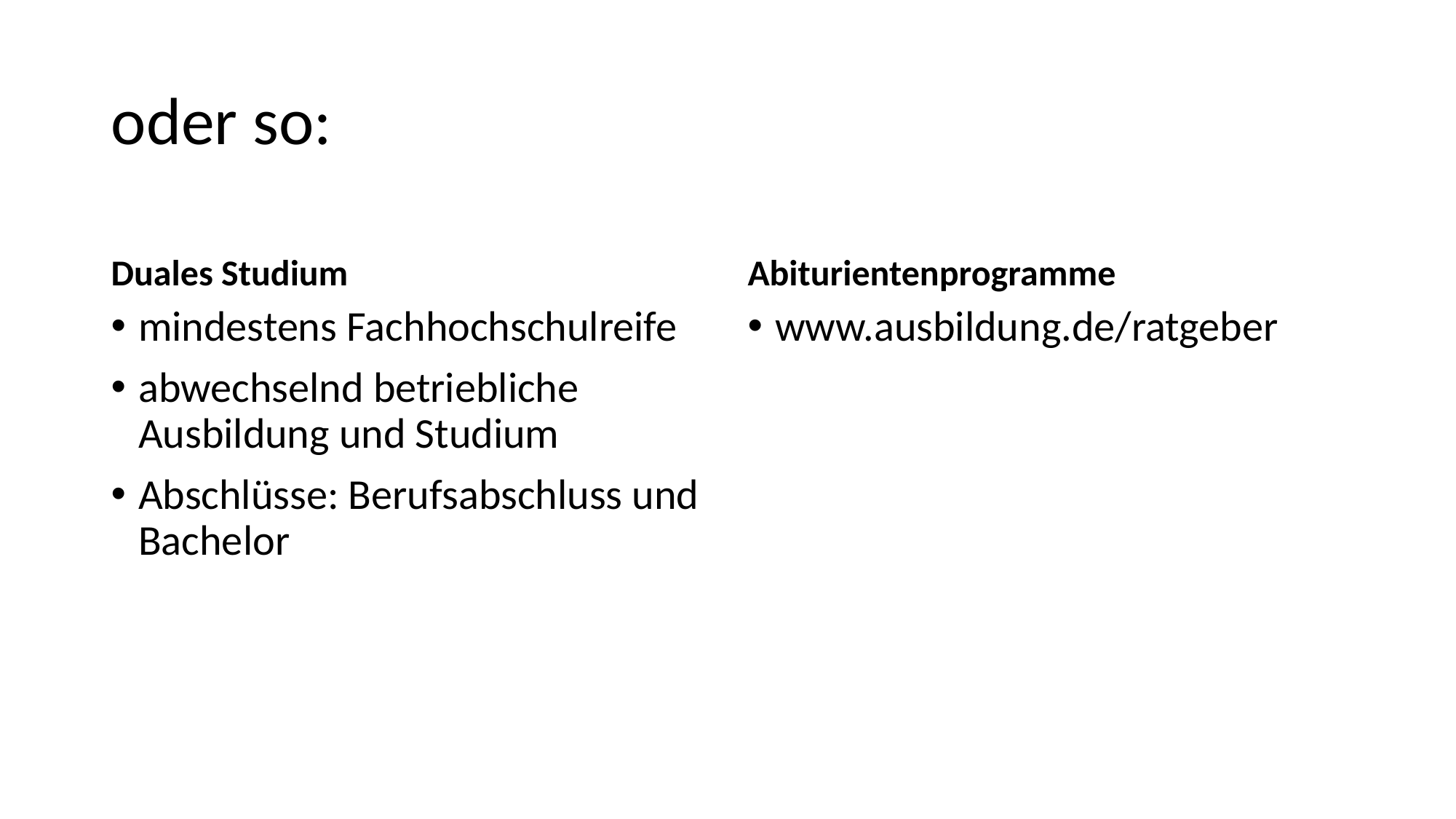

# oder so:
Duales Studium
Abiturientenprogramme
mindestens Fachhochschulreife
abwechselnd betriebliche Ausbildung und Studium
Abschlüsse: Berufsabschluss und Bachelor
www.ausbildung.de/ratgeber